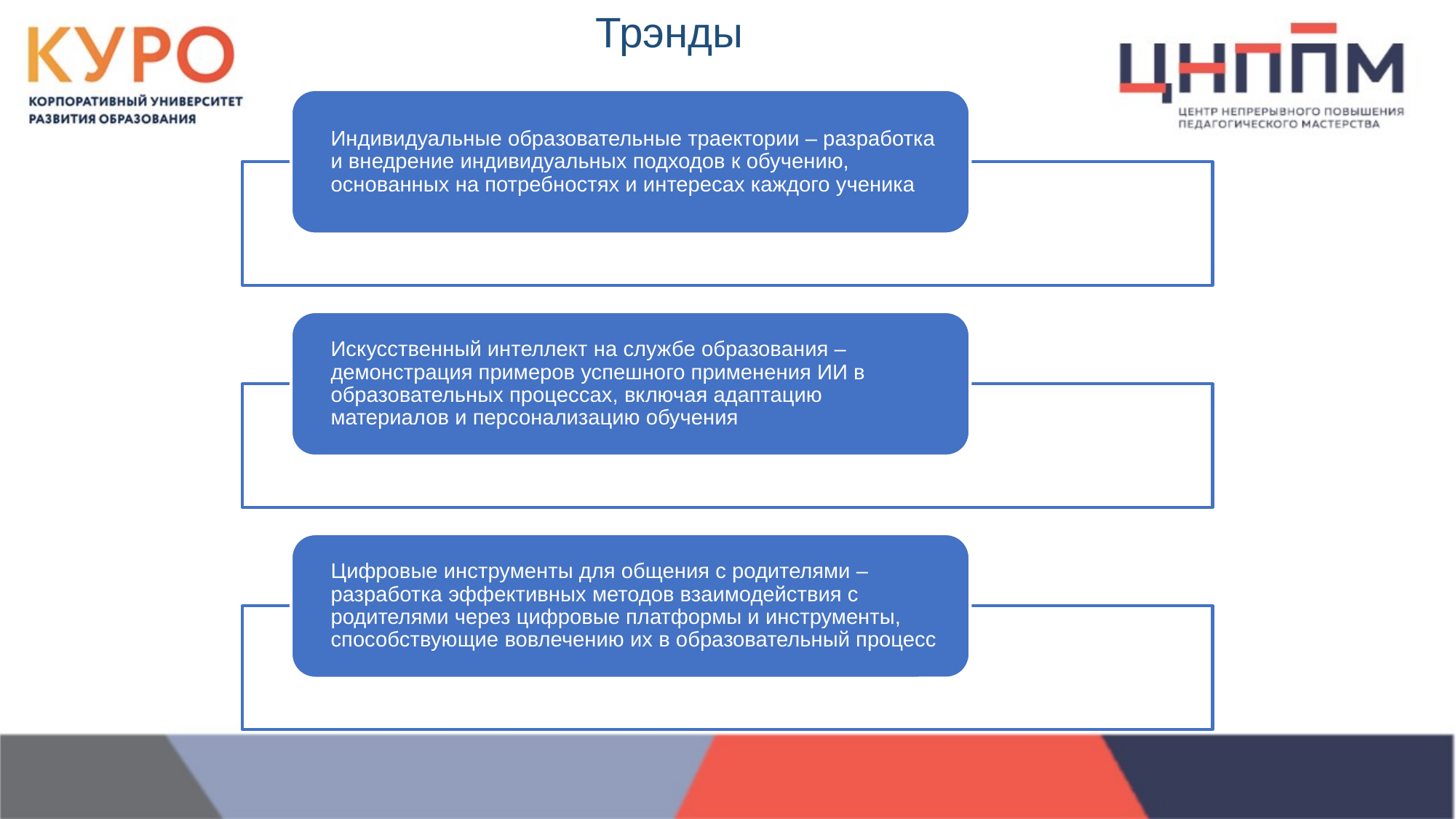

Трэнды
Индивидуальные образовательные траектории – разработка и внедрение индивидуальных подходов к обучению, основанных на потребностях и интересах каждого ученика
Искусственный интеллект на службе образования – демонстрация примеров успешного применения ИИ в образовательных процессах, включая адаптацию материалов и персонализацию обучения
Цифровые инструменты для общения с родителями – разработка эффективных методов взаимодействия с родителями через цифровые платформы и инструменты, способствующие вовлечению их в образовательный процесс